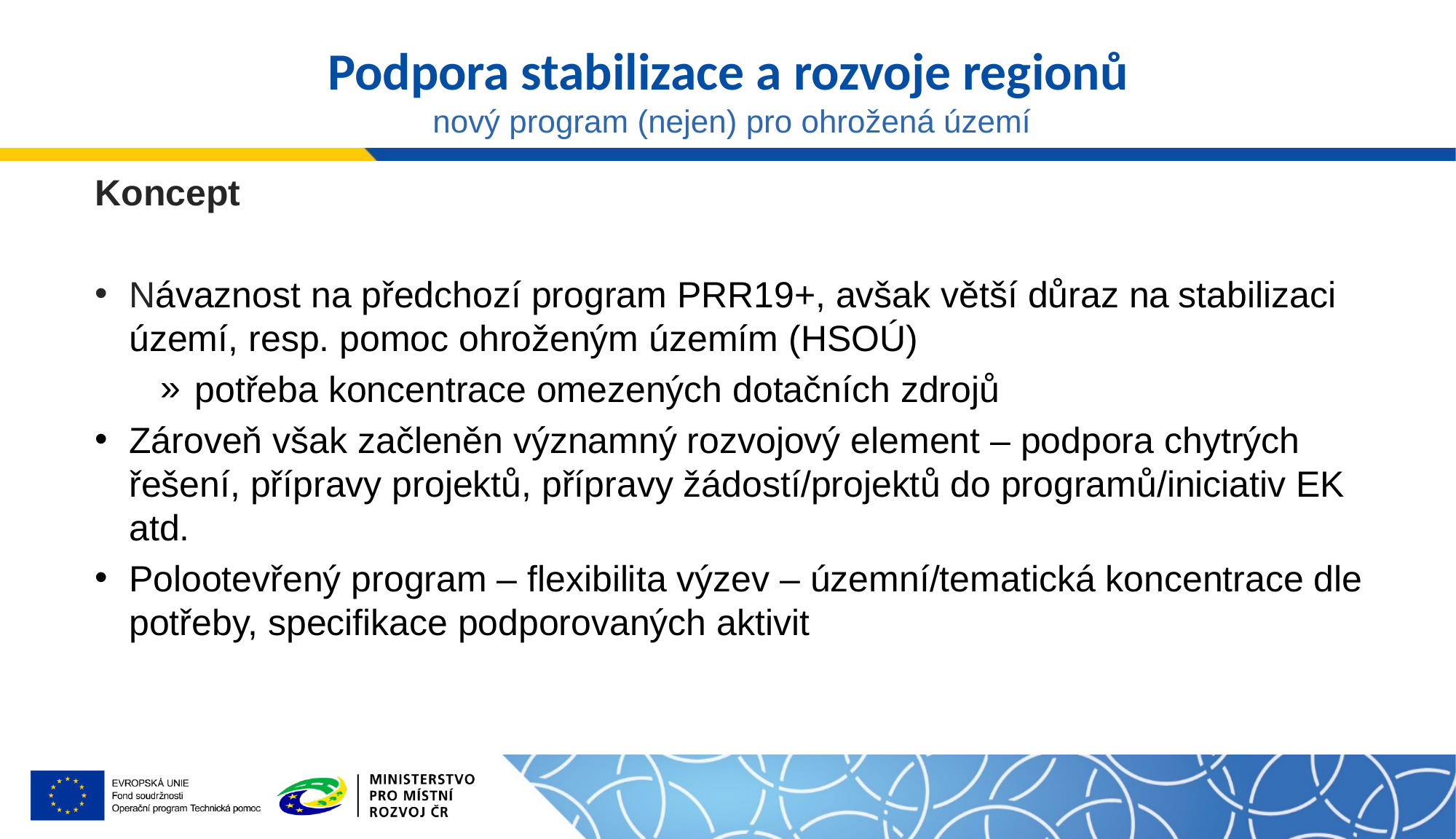

# Podpora stabilizace a rozvoje regionů nový program (nejen) pro ohrožená území
Koncept

Návaznost na předchozí program PRR19+, avšak větší důraz na stabilizaci území, resp. pomoc ohroženým územím (HSOÚ)
potřeba koncentrace omezených dotačních zdrojů
Zároveň však začleněn významný rozvojový element ‒ podpora chytrých řešení, přípravy projektů, přípravy žádostí/projektů do programů/iniciativ EK atd.
Polootevřený program ‒ flexibilita výzev ‒ územní/tematická koncentrace dle potřeby, specifikace podporovaných aktivit